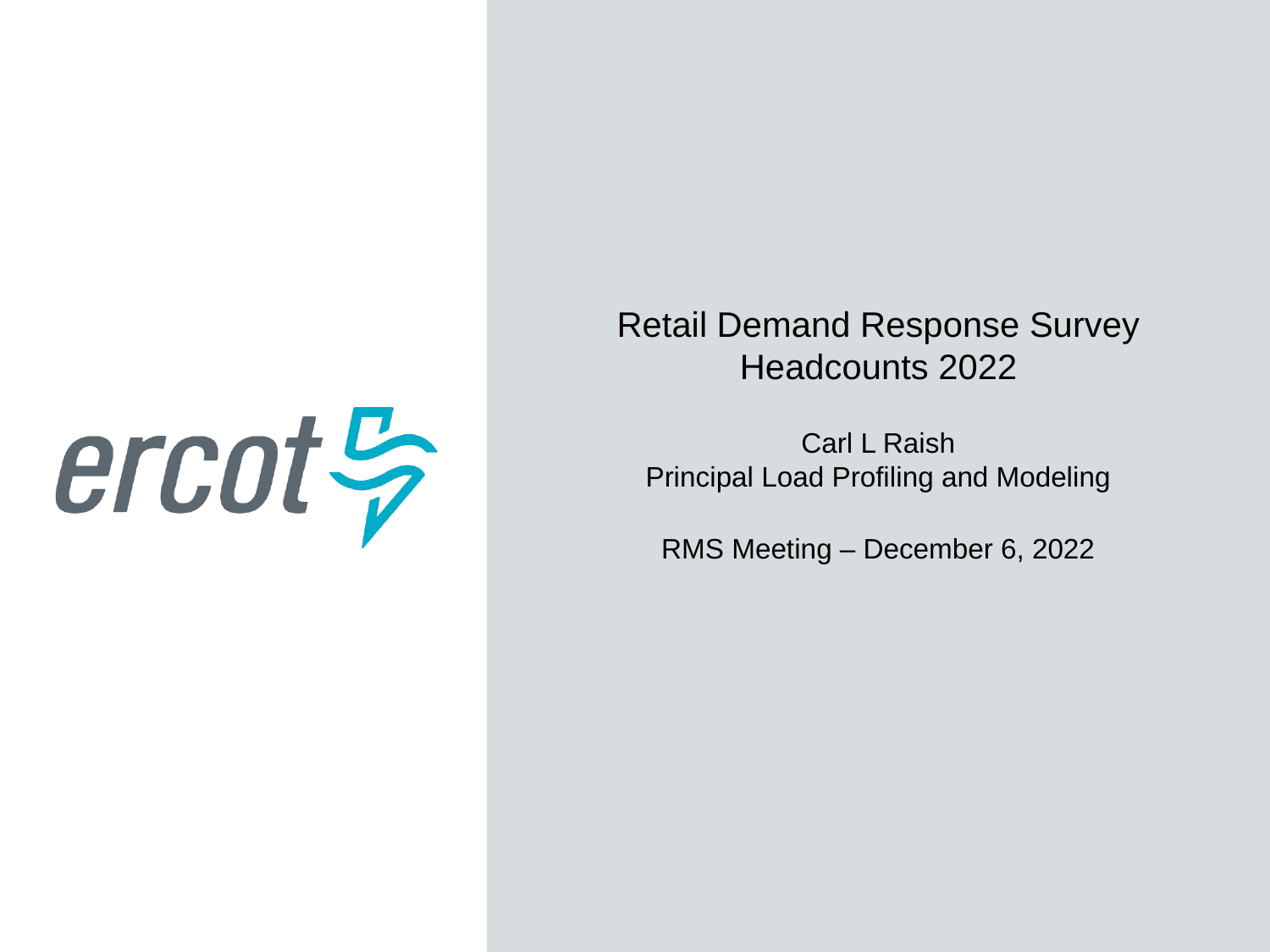

Retail Demand Response Survey Headcounts 2022

Carl L Raish
Principal Load Profiling and Modeling

RMS Meeting – December 6, 2022